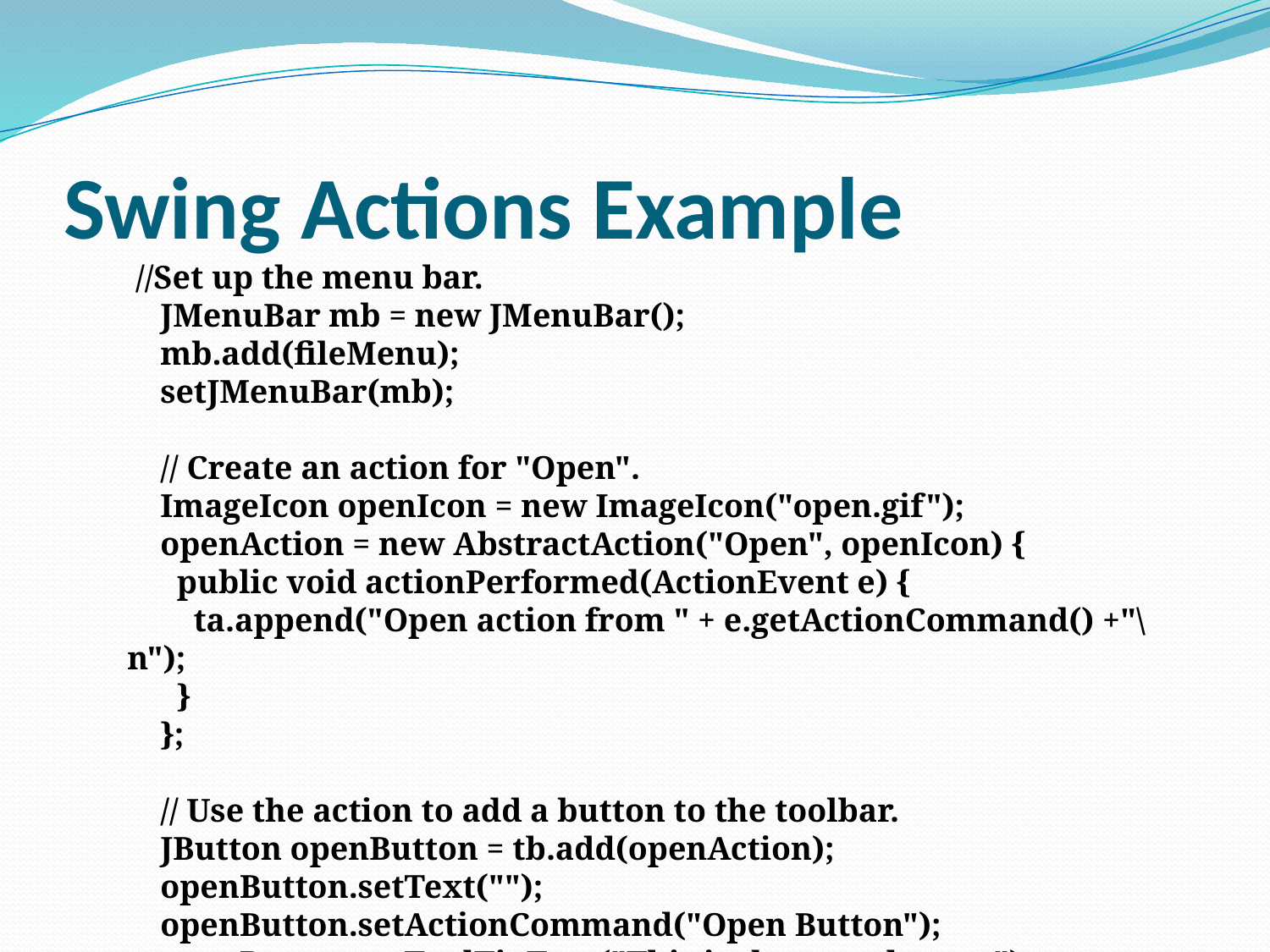

# Swing Actions Example
 //Set up the menu bar.
    JMenuBar mb = new JMenuBar();
    mb.add(fileMenu);
    setJMenuBar(mb);

    // Create an action for "Open".
    ImageIcon openIcon = new ImageIcon("open.gif");
    openAction = new AbstractAction("Open", openIcon) {
      public void actionPerformed(ActionEvent e) {
        ta.append("Open action from " + e.getActionCommand() +"\n");
      }
    };

    // Use the action to add a button to the toolbar.
    JButton openButton = tb.add(openAction);
    openButton.setText("");
    openButton.setActionCommand("Open Button");
    openButton.setToolTipText("This is the open button");